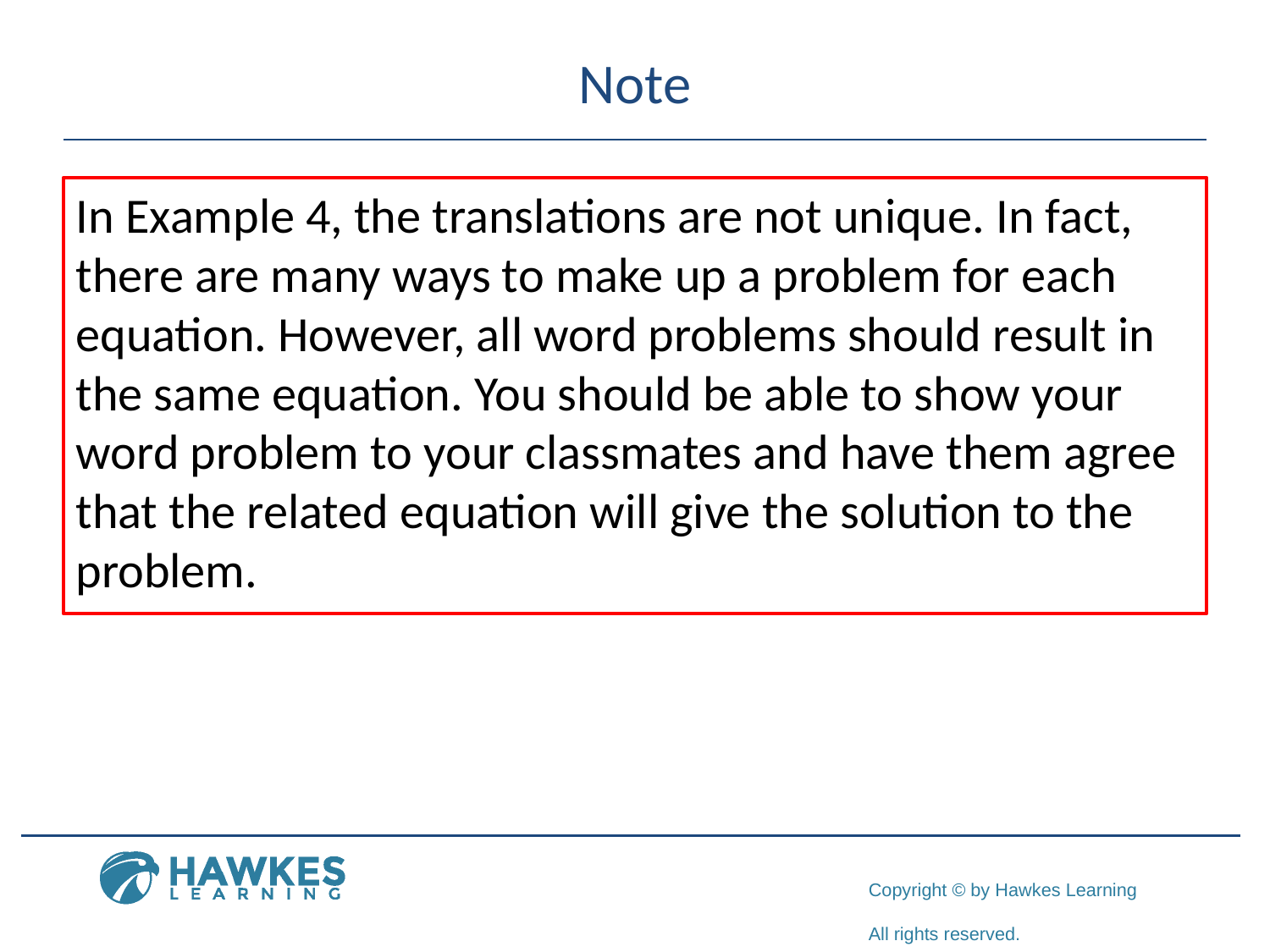

# Note
In Example 4, the translations are not unique. In fact, there are many ways to make up a problem for each equation. However, all word problems should result in the same equation. You should be able to show your word problem to your classmates and have them agree that the related equation will give the solution to the problem.